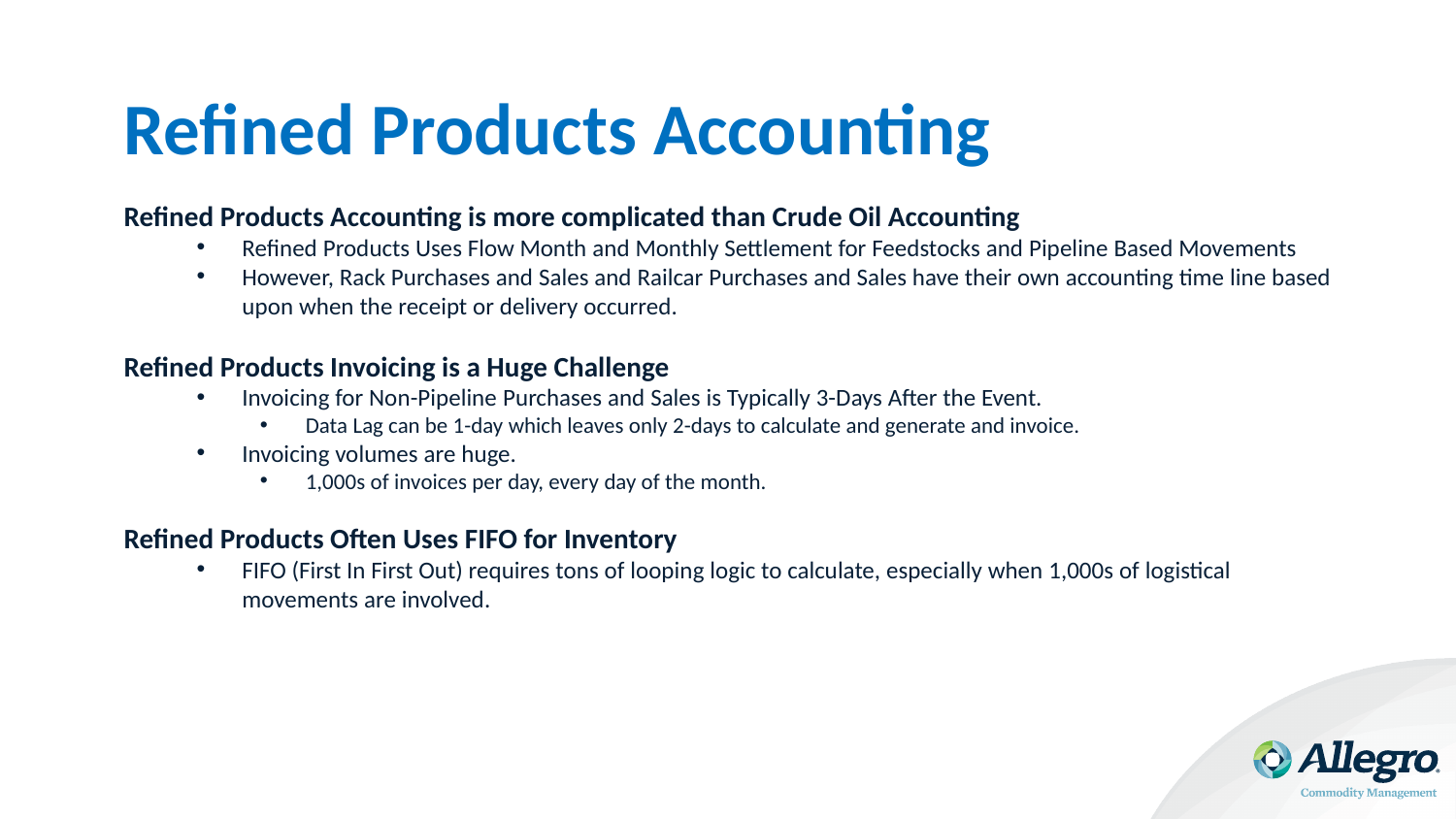

# Refined Products Accounting
Refined Products Accounting is more complicated than Crude Oil Accounting
Refined Products Uses Flow Month and Monthly Settlement for Feedstocks and Pipeline Based Movements
However, Rack Purchases and Sales and Railcar Purchases and Sales have their own accounting time line based upon when the receipt or delivery occurred.

Refined Products Invoicing is a Huge Challenge
Invoicing for Non-Pipeline Purchases and Sales is Typically 3-Days After the Event.
Data Lag can be 1-day which leaves only 2-days to calculate and generate and invoice.
Invoicing volumes are huge.
1,000s of invoices per day, every day of the month.

Refined Products Often Uses FIFO for Inventory
FIFO (First In First Out) requires tons of looping logic to calculate, especially when 1,000s of logistical movements are involved.